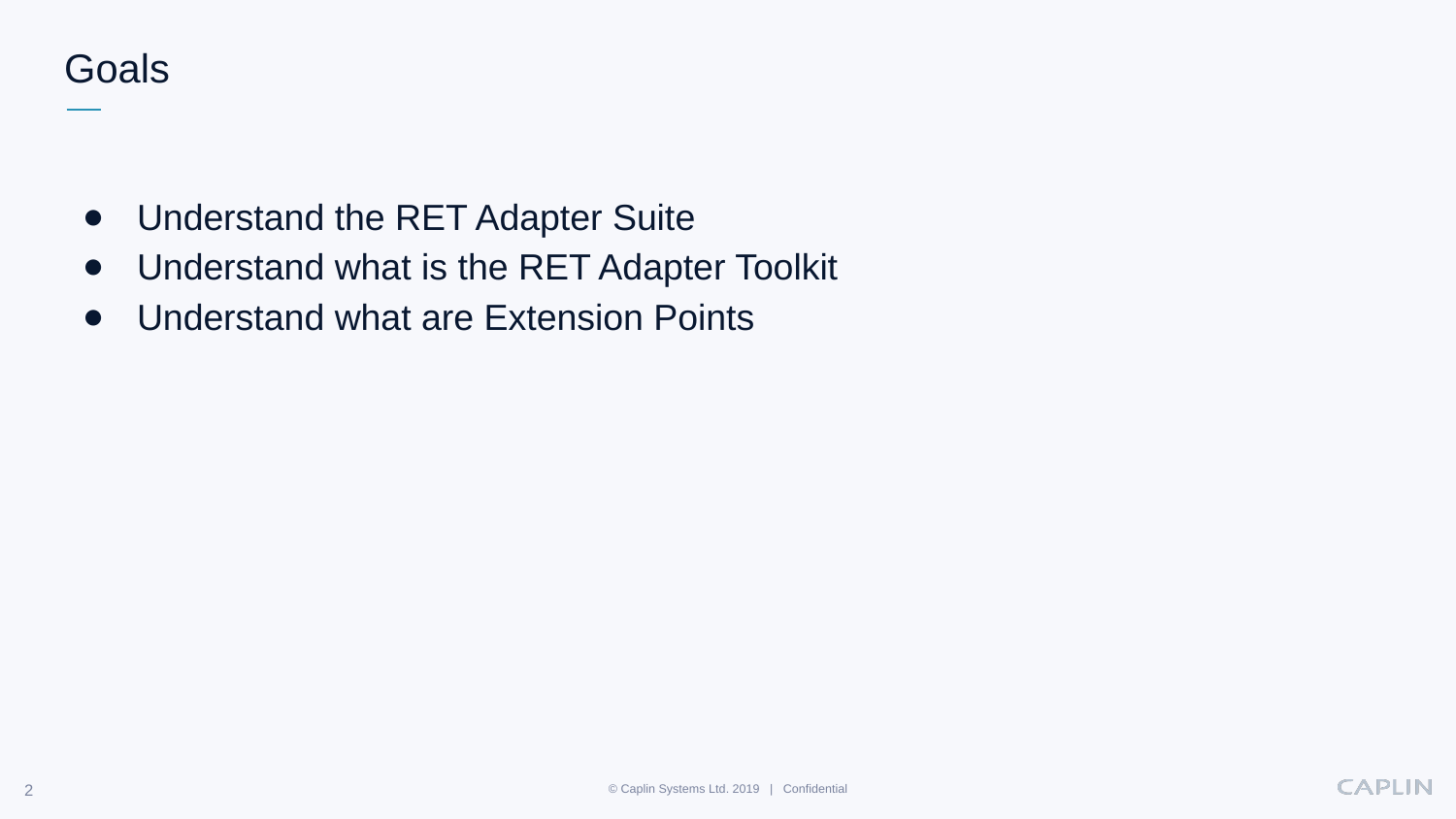

# Goals
Understand the RET Adapter Suite
Understand what is the RET Adapter Toolkit
Understand what are Extension Points